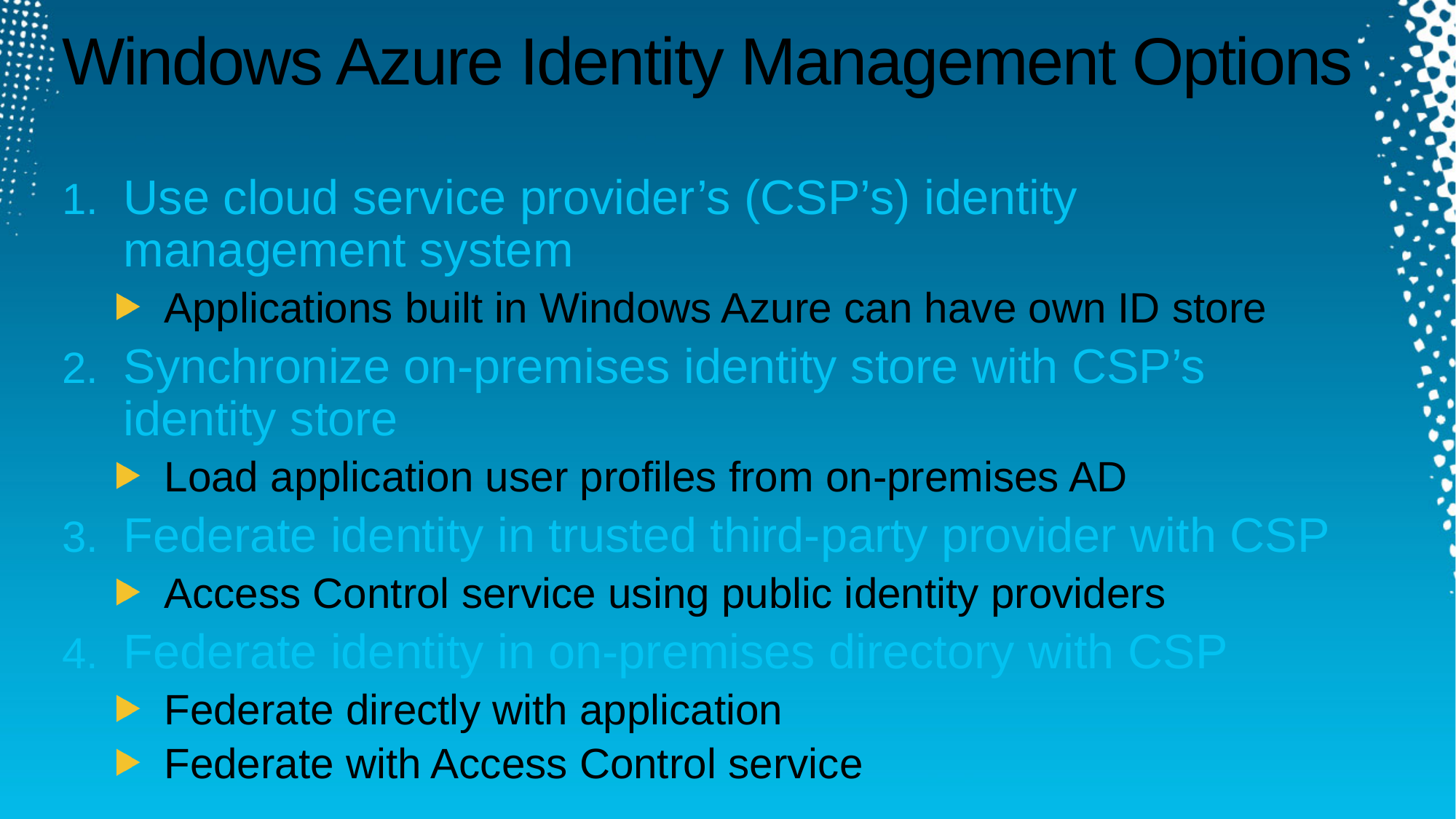

# Windows Azure Identity Management Options
Use cloud service provider’s (CSP’s) identity management system
Applications built in Windows Azure can have own ID store
Synchronize on-premises identity store with CSP’s identity store
Load application user profiles from on-premises AD
Federate identity in trusted third-party provider with CSP
Access Control service using public identity providers
Federate identity in on-premises directory with CSP
Federate directly with application
Federate with Access Control service